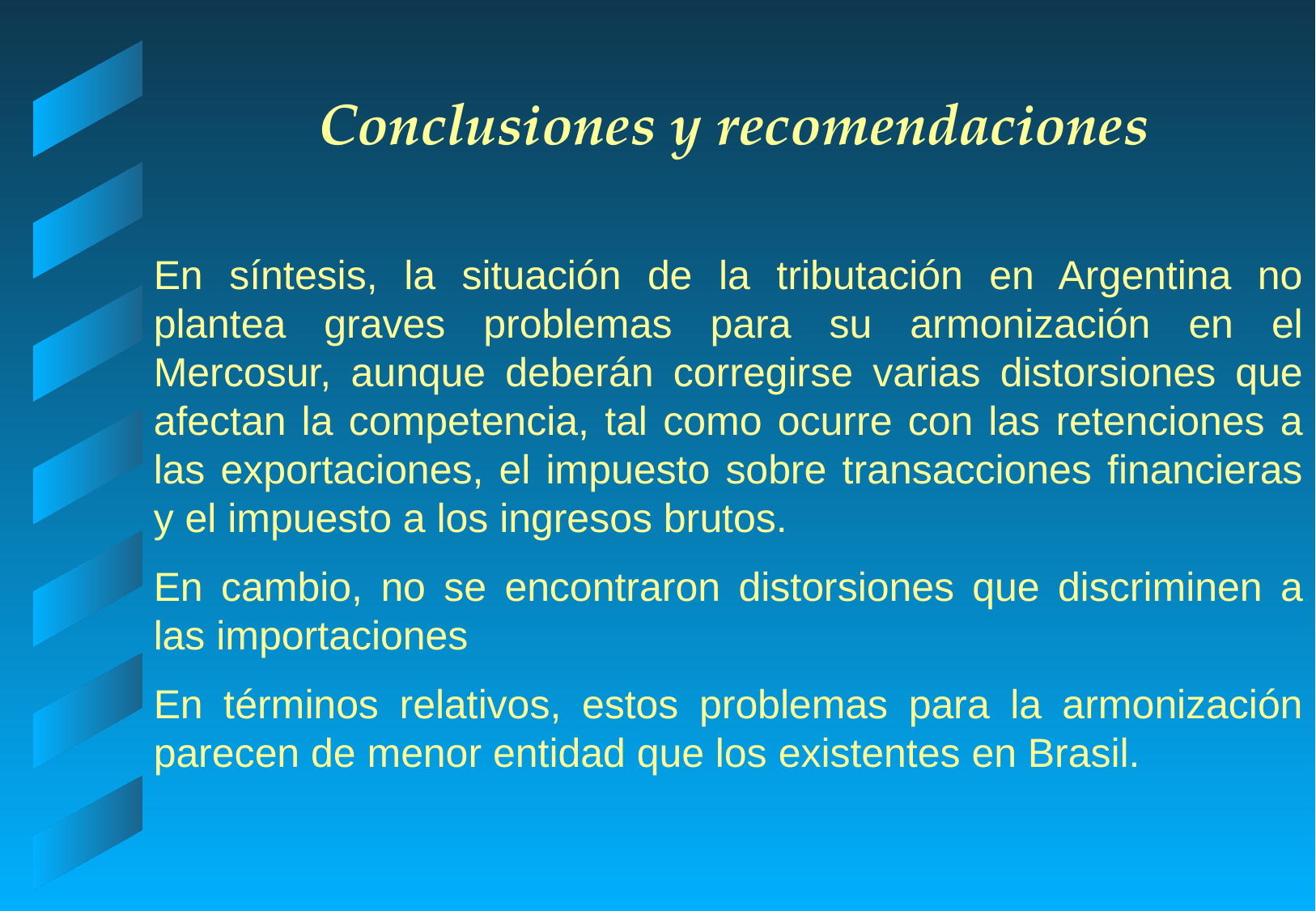

# Conclusiones y recomendaciones
En síntesis, la situación de la tributación en Argentina no plantea graves problemas para su armonización en el Mercosur, aunque deberán corregirse varias distorsiones que afectan la competencia, tal como ocurre con las retenciones a las exportaciones, el impuesto sobre transacciones financieras y el impuesto a los ingresos brutos.
En cambio, no se encontraron distorsiones que discriminen a las importaciones
En términos relativos, estos problemas para la armonización parecen de menor entidad que los existentes en Brasil.